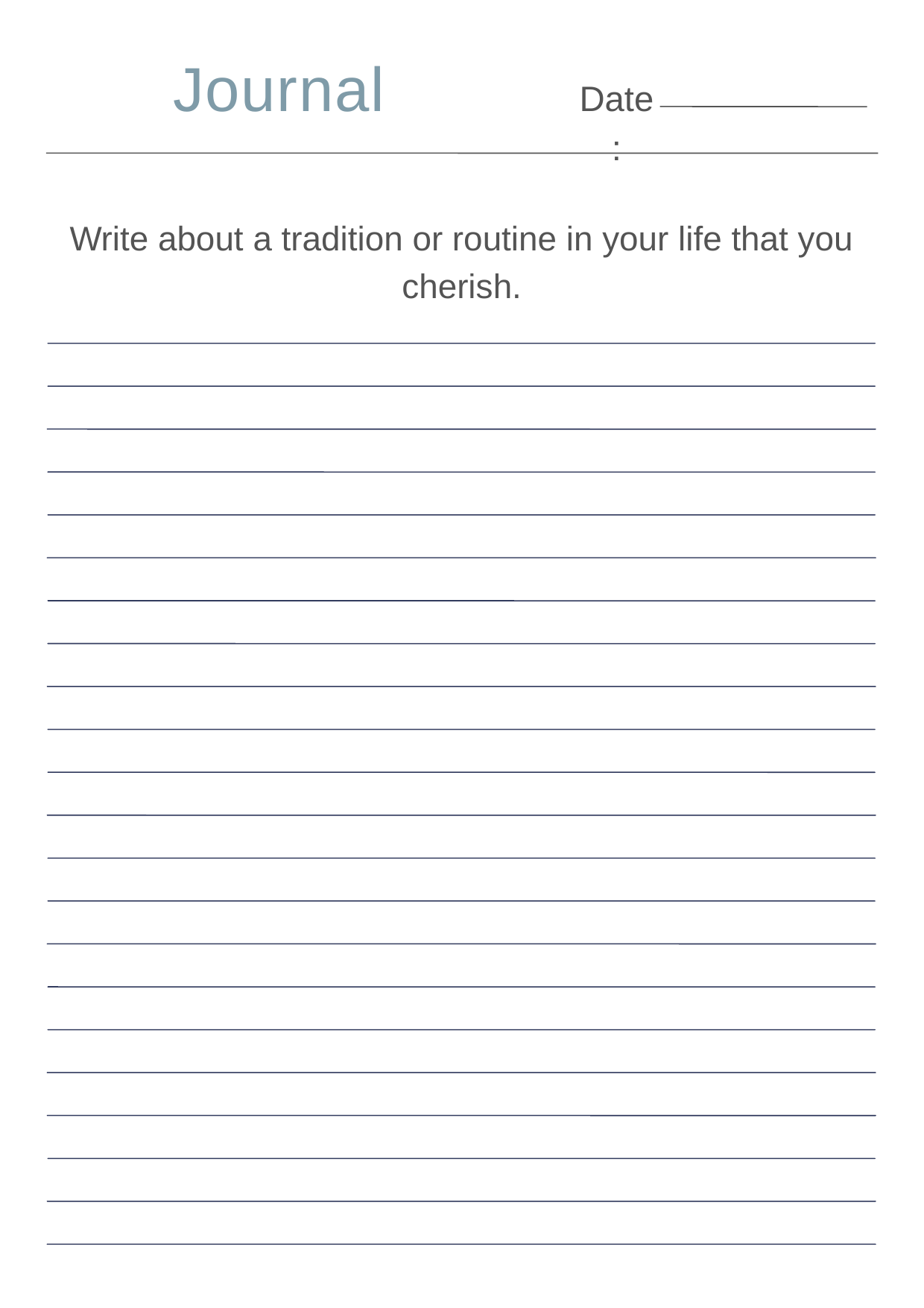

Journal
Date:

Write about a tradition or routine in your life that you cherish.